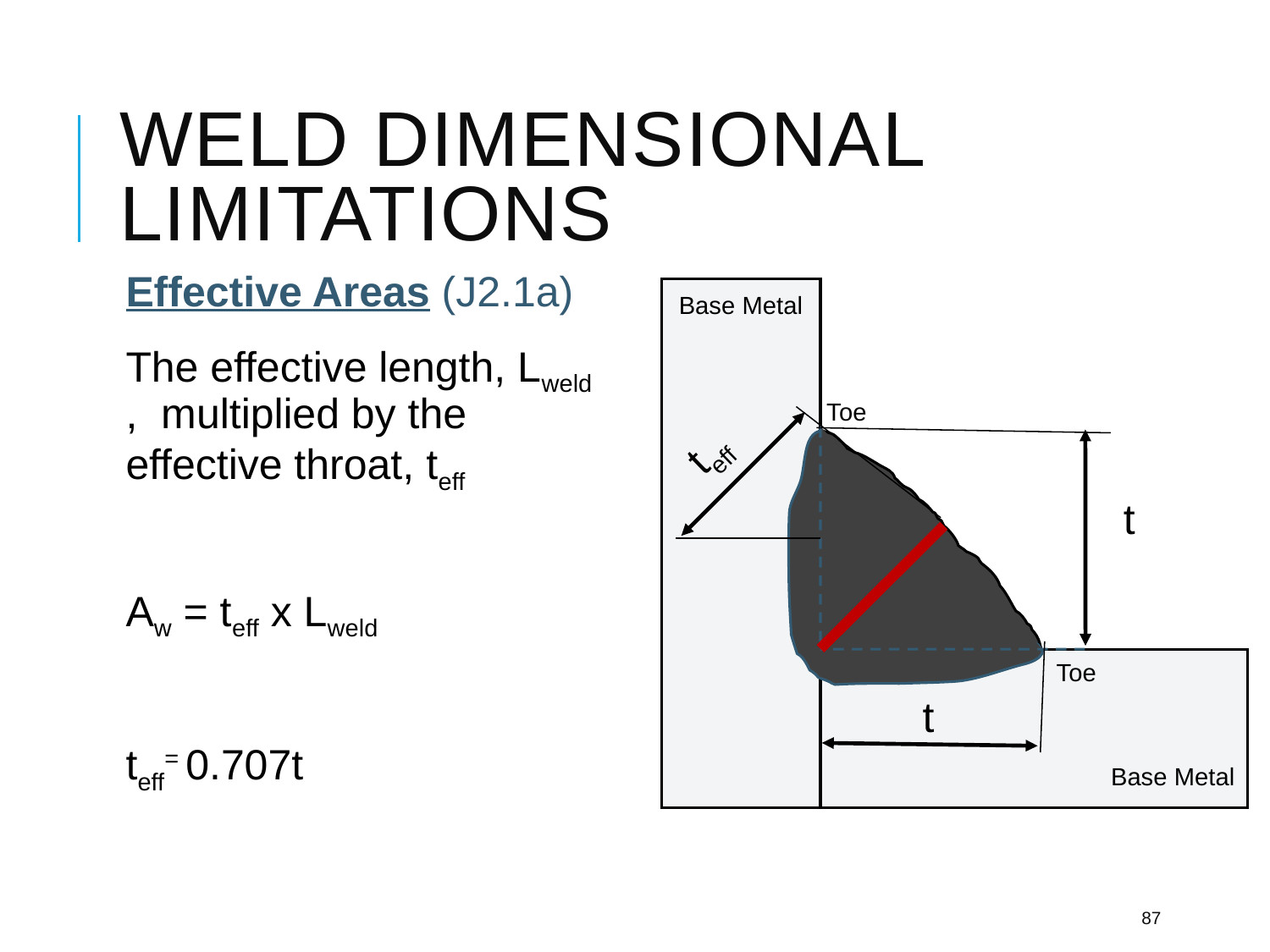

# Weld Dimensional Limitations
Effective Areas (J2.1a)
The effective length, Lweld ,  multiplied by the effective throat, teff

Aw = teff x Lweld

teff= 0.707t

Base Metal
Toe
teff

t

Toe
t
Base Metal
87